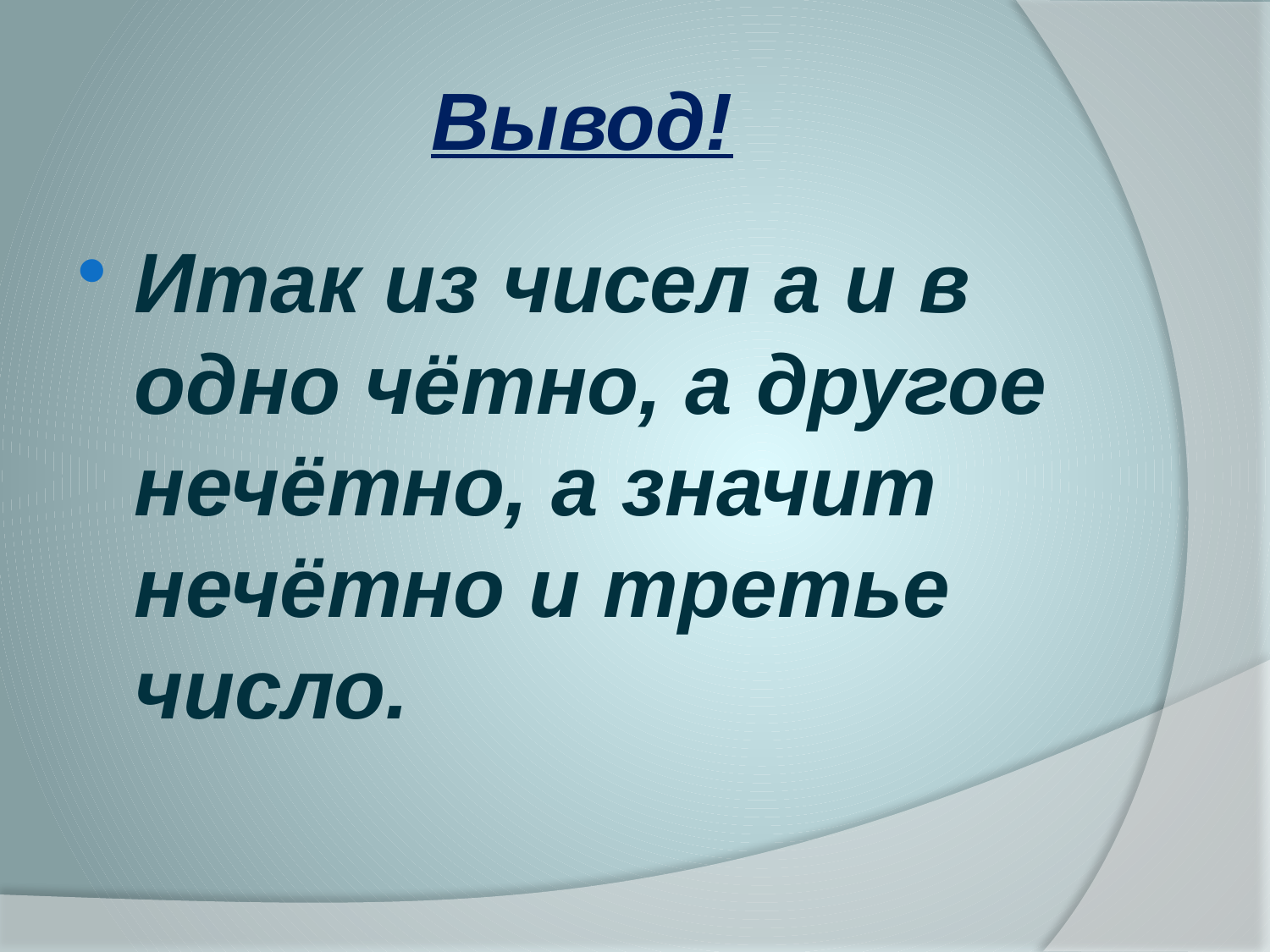

# Вывод!
Итак из чисел а и в одно чётно, а другое нечётно, а значит нечётно и третье число.